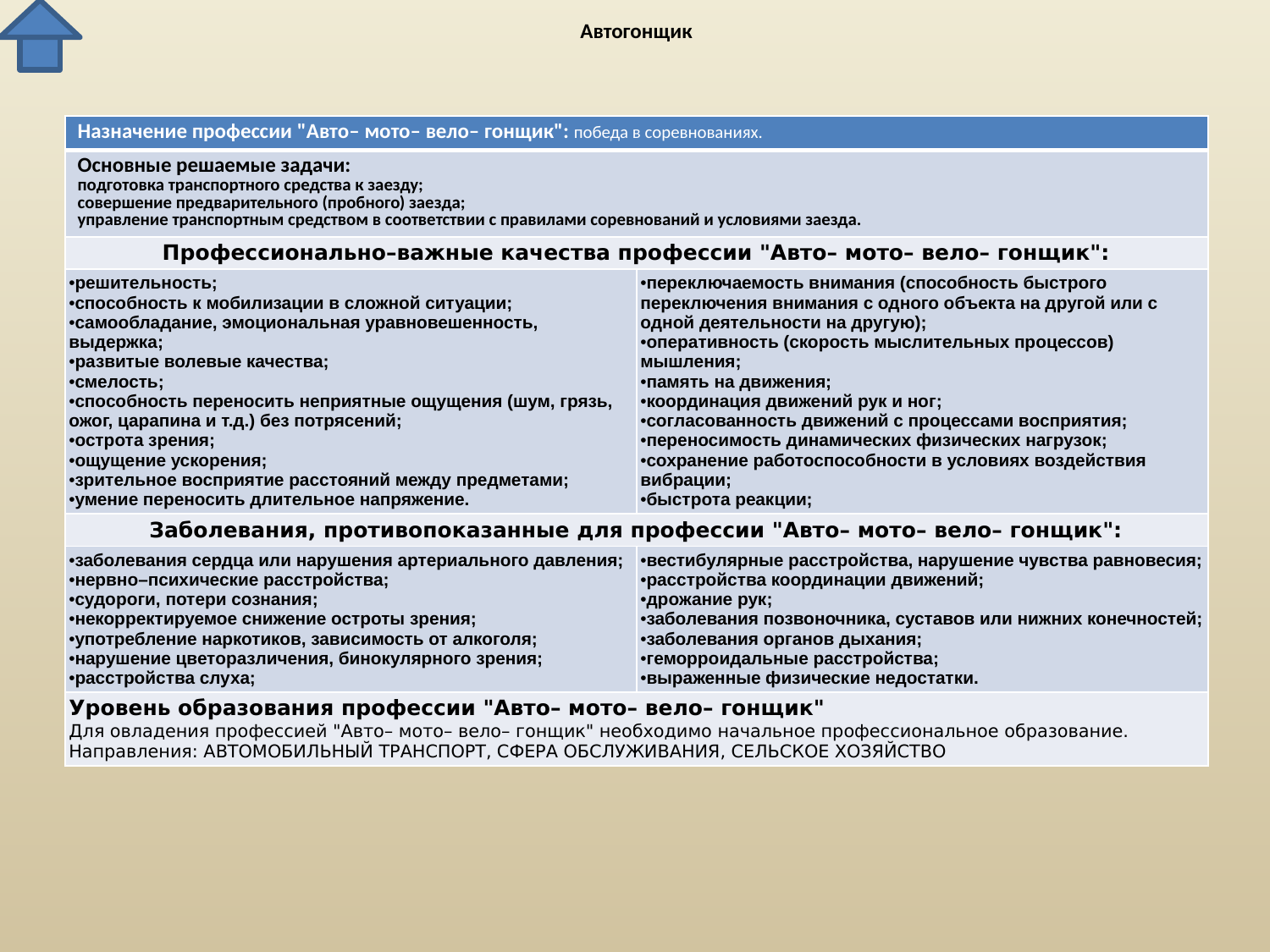

# Автогонщик
| Назначение профессии "Авто– мото– вело– гонщик": победа в соревнованиях. |  |
| --- | --- |
| Основные решаемые задачи: подготовка транспортного средства к заезду; совершение предварительного (пробного) заезда; управление транспортным средством в соответствии с правилами соревнований и условиями заезда. |  |
| Профессионально–важные качества профессии "Авто– мото– вело– гонщик": |  |
| решительность; способность к мобилизации в сложной ситуации; самообладание, эмоциональная уравновешенность, выдержка; развитые волевые качества; смелость; способность переносить неприятные ощущения (шум, грязь, ожог, царапина и т.д.) без потрясений; острота зрения; ощущение ускорения; зрительное восприятие расстояний между предметами; умение переносить длительное напряжение. | переключаемость внимания (способность быстрого переключения внимания с одного объекта на другой или с одной деятельности на другую); оперативность (скорость мыслительных процессов) мышления; память на движения; координация движений рук и ног; согласованность движений с процессами восприятия; переносимость динамических физических нагрузок; сохранение работоспособности в условиях воздействия вибрации; быстрота реакции; |
| Заболевания, противопоказанные для профессии "Авто– мото– вело– гонщик": |  |
| заболевания сердца или нарушения артериального давления; нервно–психические расстройства; судороги, потери сознания; некорректируемое снижение остроты зрения; употребление наркотиков, зависимость от алкоголя; нарушение цветоразличения, бинокулярного зрения; расстройства слуха; | вестибулярные расстройства, нарушение чувства равновесия; расстройства координации движений; дрожание рук; заболевания позвоночника, суставов или нижних конечностей; заболевания органов дыхания; геморроидальные расстройства; выраженные физические недостатки. |
| Уровень образования профессии "Авто– мото– вело– гонщик" Для овладения профессией "Авто– мото– вело– гонщик" необходимо начальное профессиональное образование. Направления: АВТОМОБИЛЬНЫЙ ТРАНСПОРТ, СФЕРА ОБСЛУЖИВАНИЯ, СЕЛЬСКОЕ ХОЗЯЙСТВО |  |